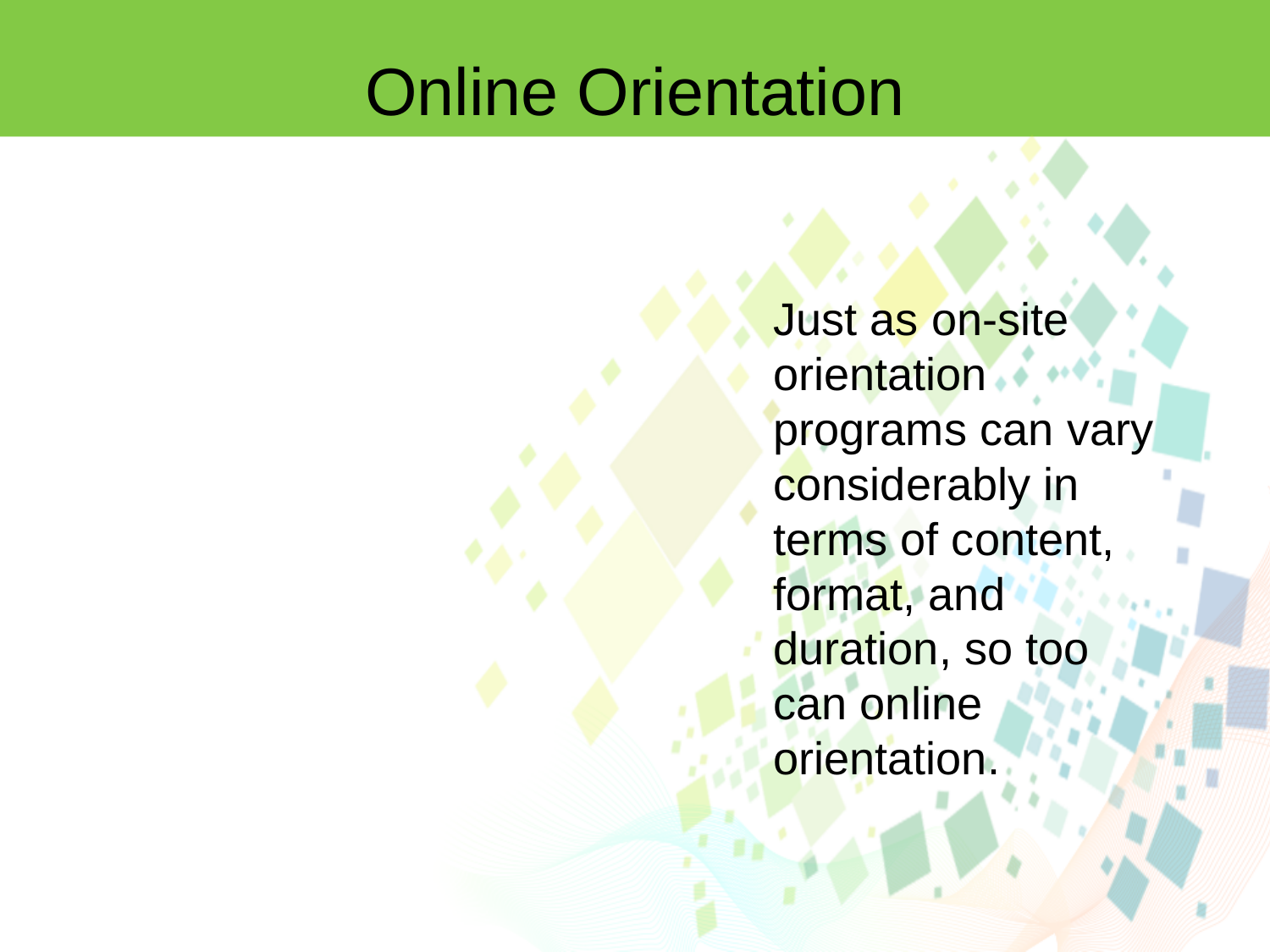

Online Orientation
Just as on-site orientation programs can vary considerably in terms of content,
format, and duration, so too can online orientation.